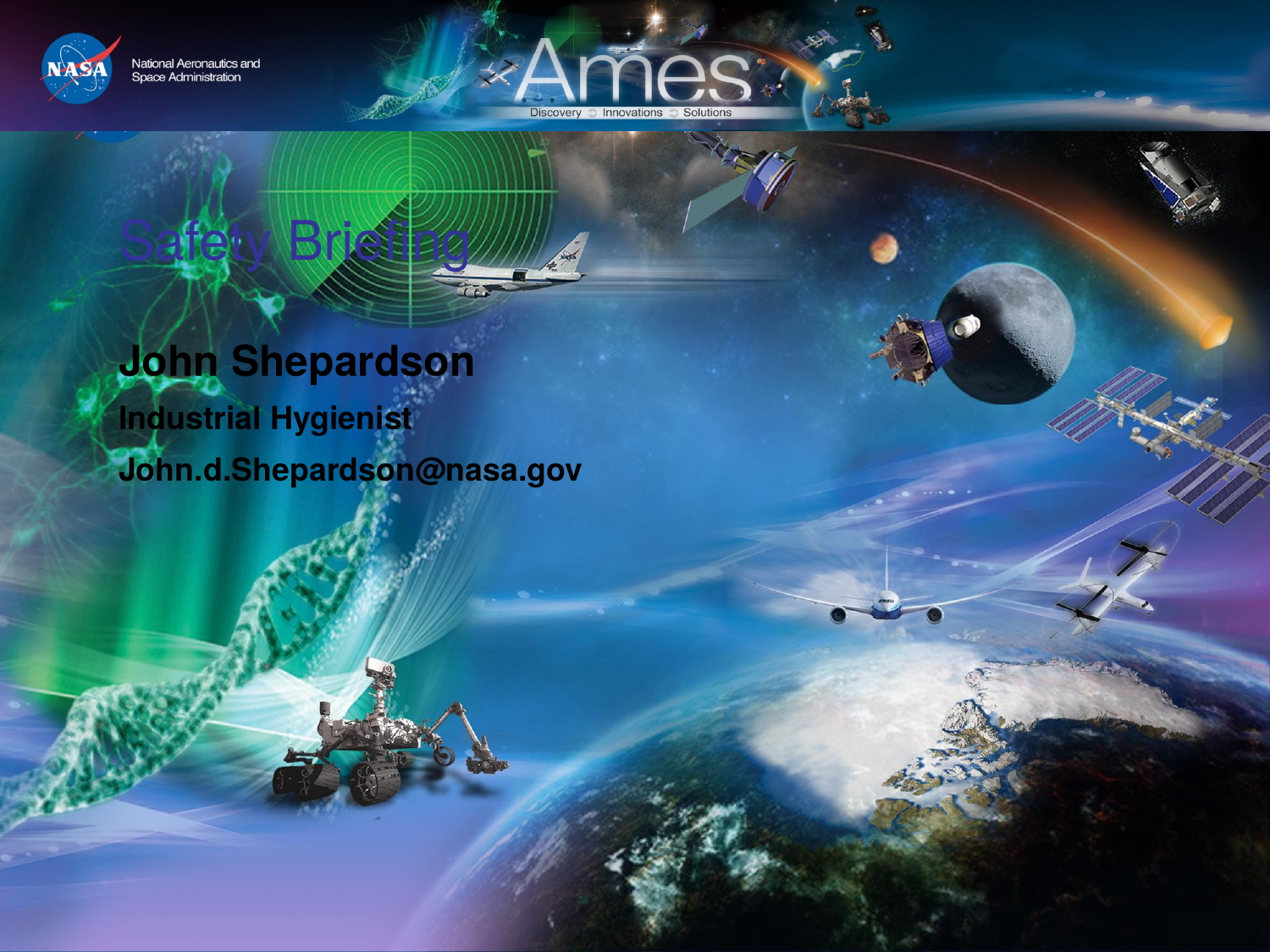

# Safety Briefing
John Shepardson
Industrial Hygienist
John.d.Shepardson@nasa.gov